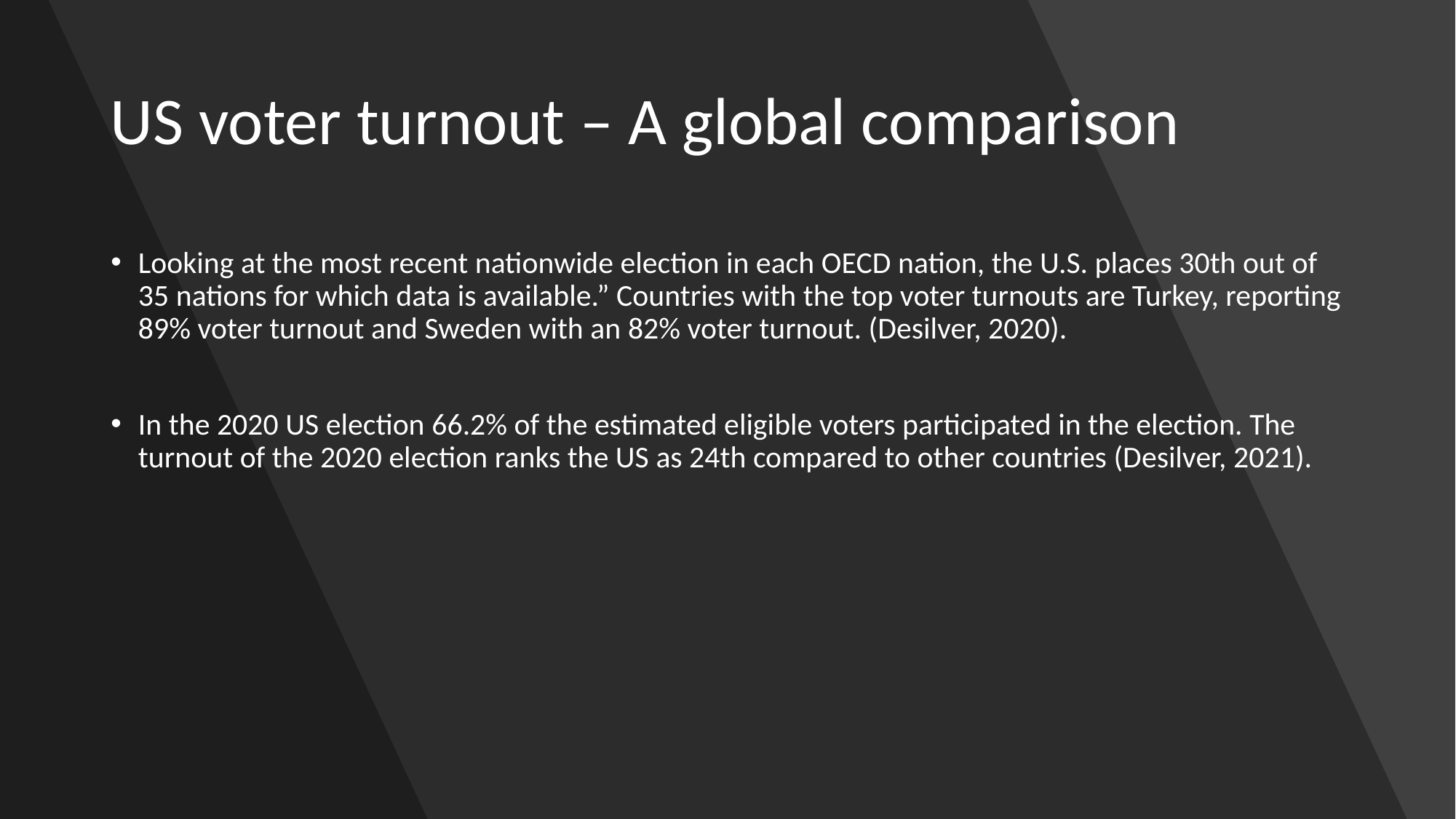

# US voter turnout – A global comparison
Looking at the most recent nationwide election in each OECD nation, the U.S. places 30th out of 35 nations for which data is available.” Countries with the top voter turnouts are Turkey, reporting 89% voter turnout and Sweden with an 82% voter turnout. (Desilver, 2020).

In the 2020 US election 66.2% of the estimated eligible voters participated in the election. The turnout of the 2020 election ranks the US as 24th compared to other countries (Desilver, 2021).